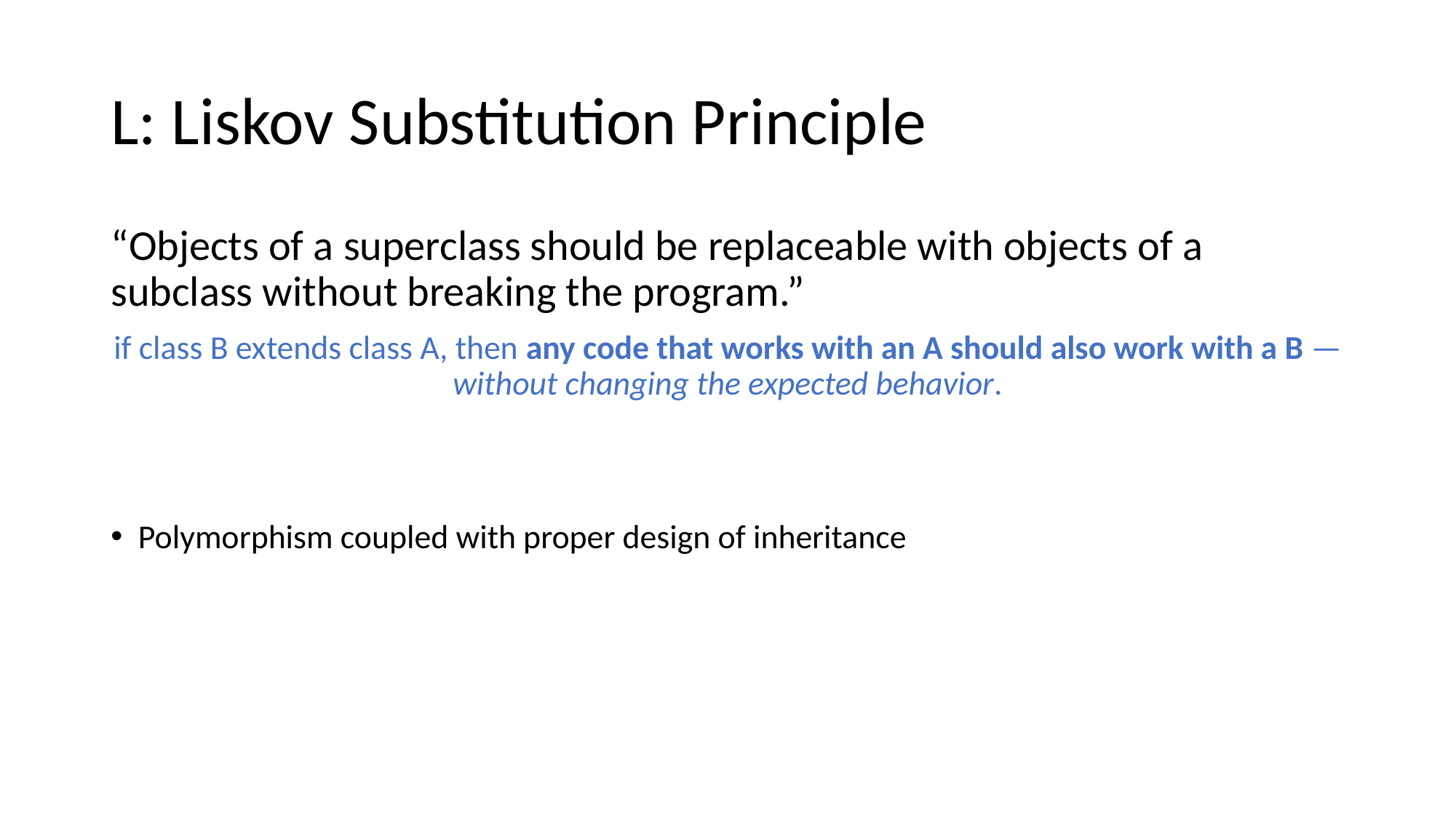

# L: Liskov Substitution Principle
“Objects of a superclass should be replaceable with objects of a subclass without breaking the program.”
if class B extends class A, then any code that works with an A should also work with a B — without changing the expected behavior.

Polymorphism coupled with proper design of inheritance